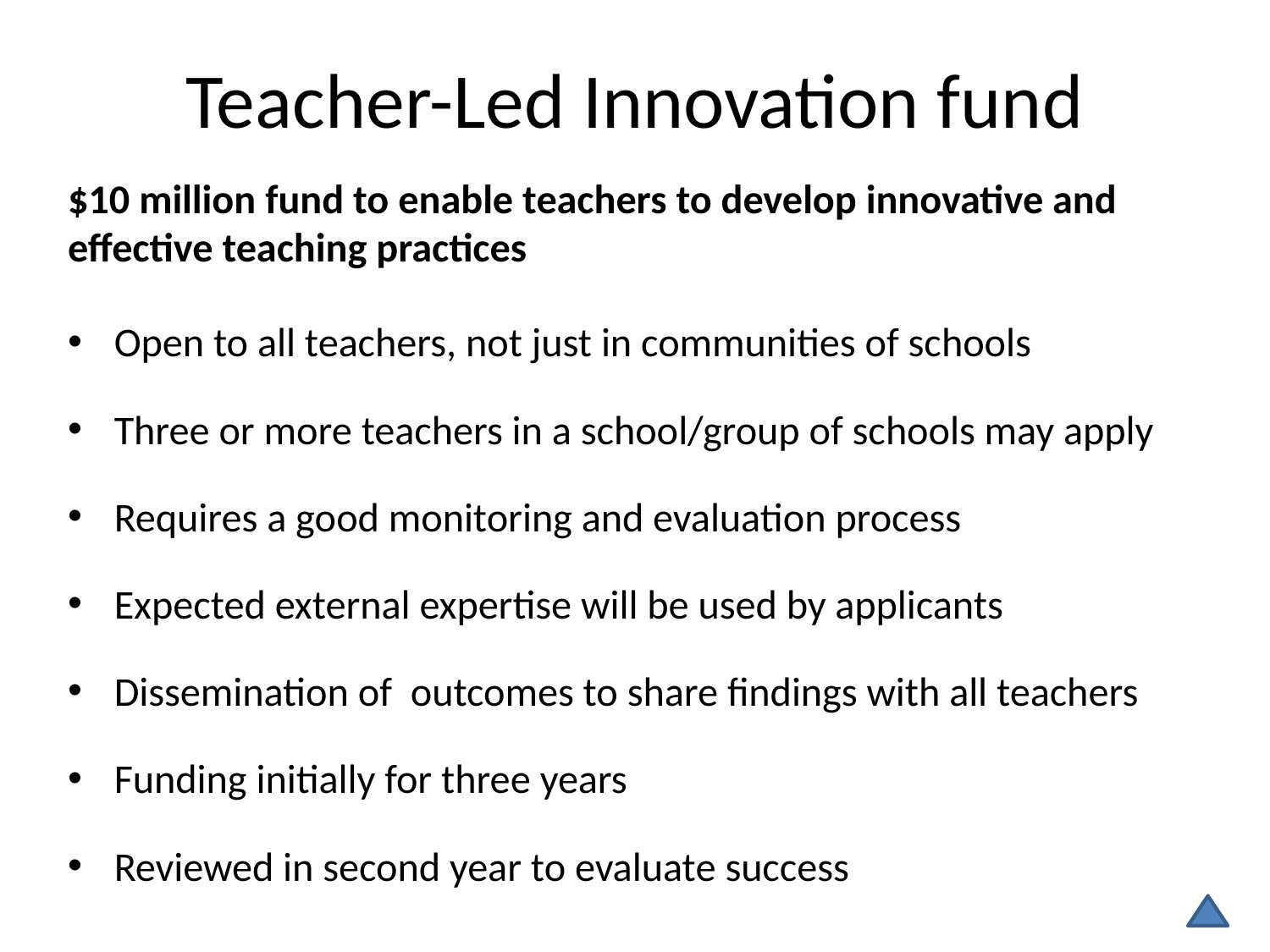

# Teacher-Led Innovation fund
$10 million fund to enable teachers to develop innovative and effective teaching practices

Open to all teachers, not just in communities of schools

Three or more teachers in a school/group of schools may apply

Requires a good monitoring and evaluation process

Expected external expertise will be used by applicants

Dissemination of  outcomes to share findings with all teachers

Funding initially for three years

Reviewed in second year to evaluate success